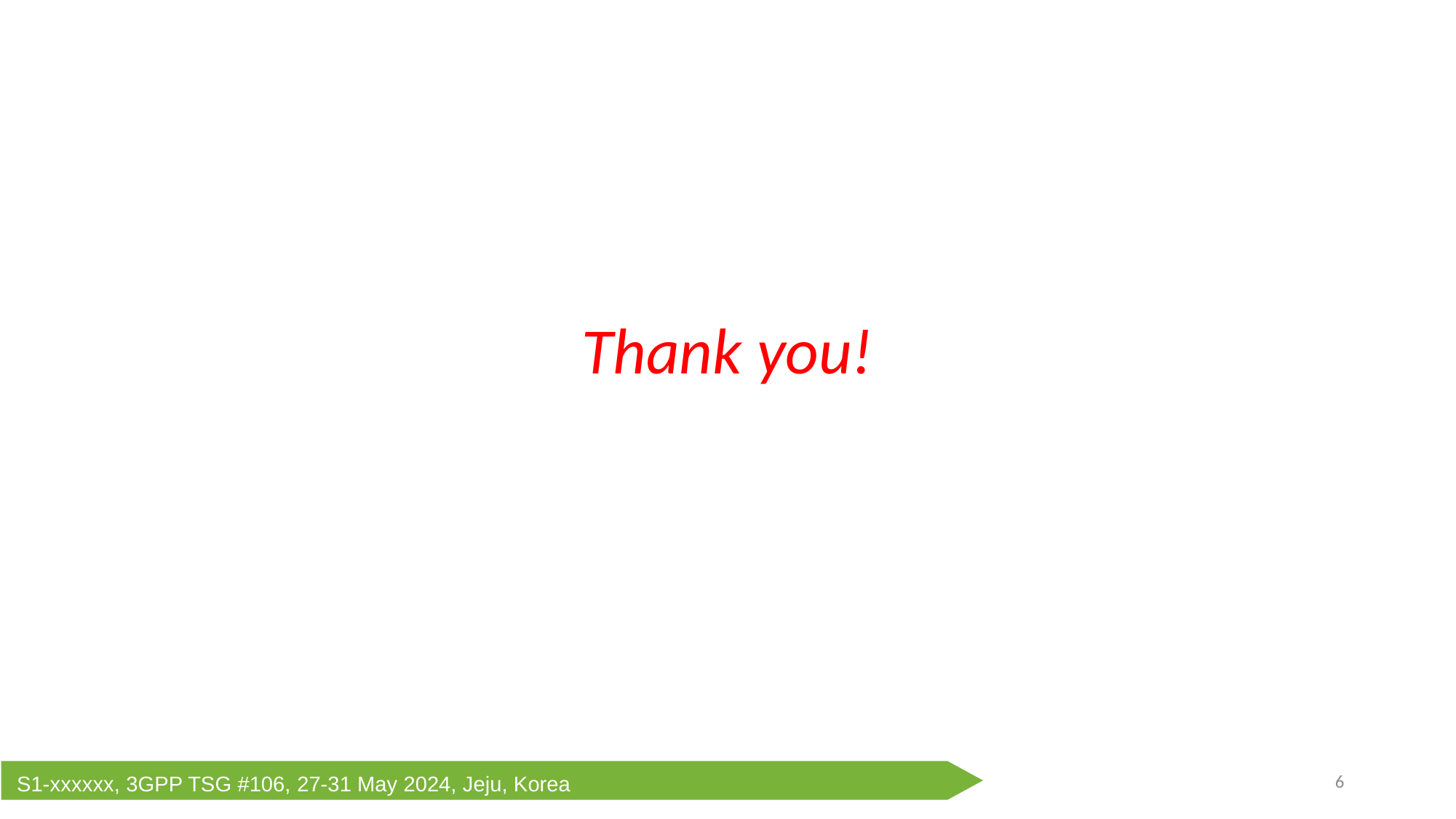

Thank you!

6
S1-xxxxxx, 3GPP TSG #106, 27-31 May 2024, Jeju, Korea